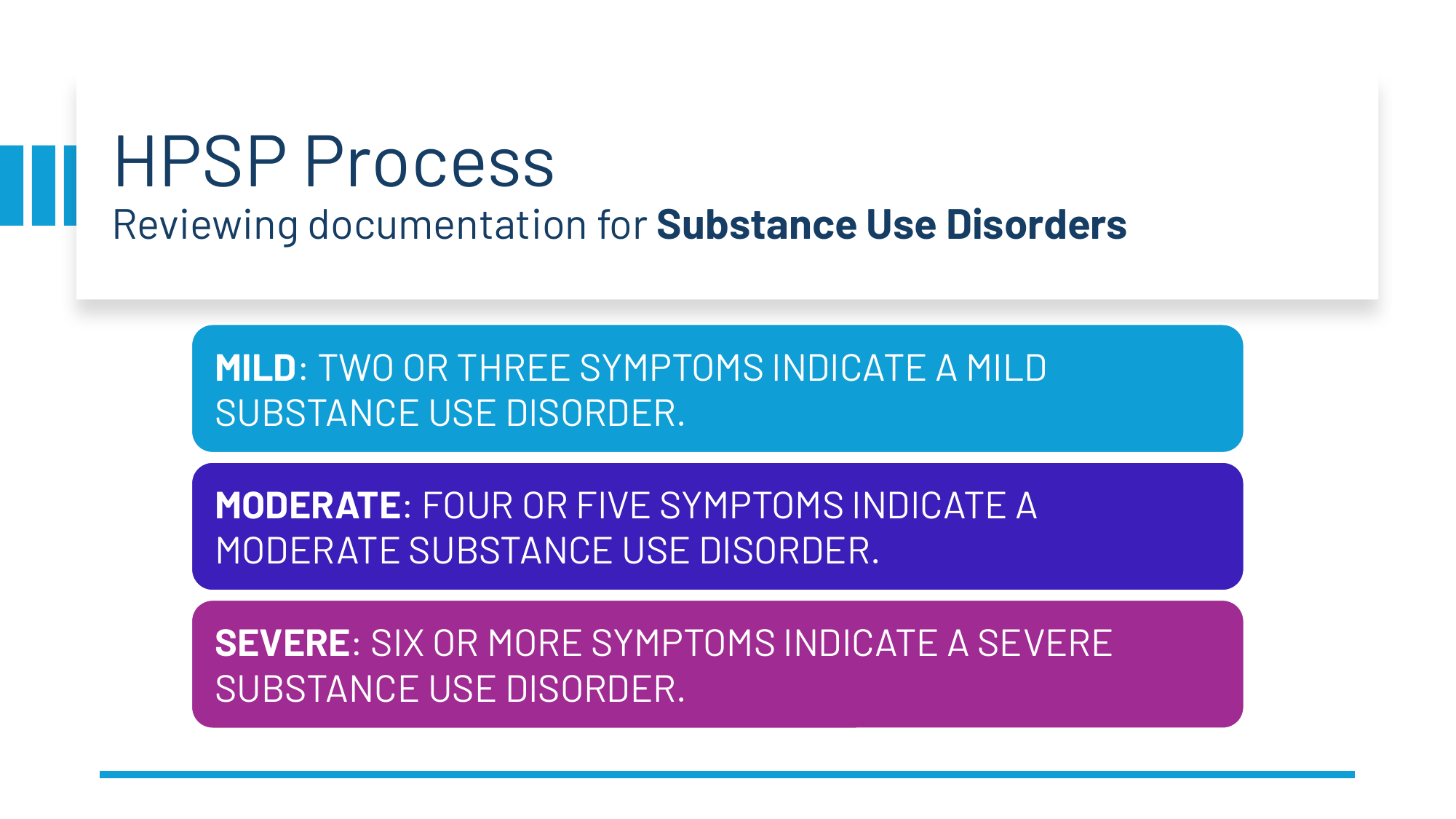

# HPSP Process Reviewing documentation for Substance Use Disorders

Mild: Two or three symptoms indicate a mild substance use disorder.
Moderate: Four or five symptoms indicate a moderate substance use disorder.
Severe: Six or more symptoms indicate a severe substance use disorder.